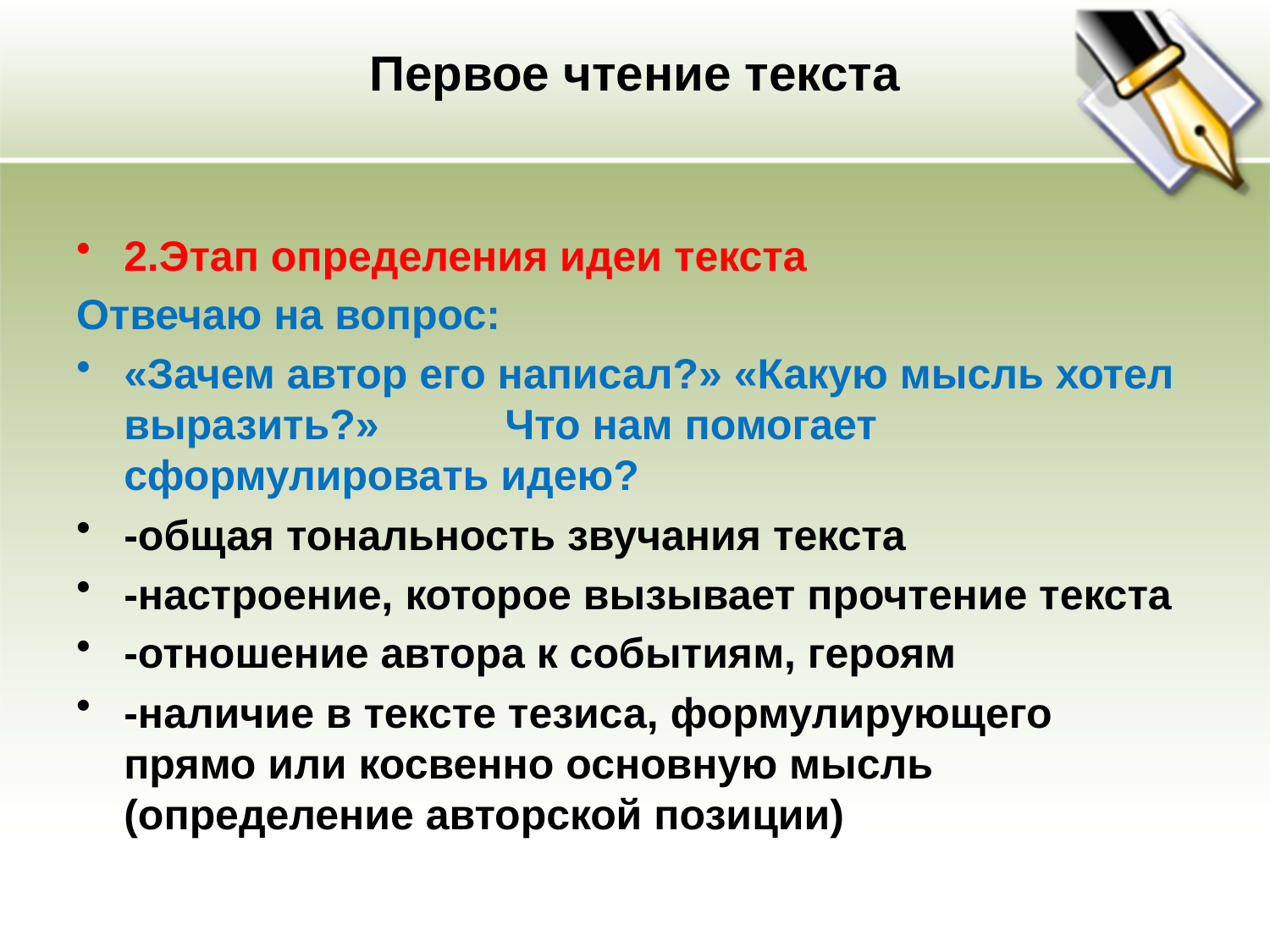

# Первое чтение текста
2.Этап определения идеи текста
Отвечаю на вопрос:
«Зачем автор его написал?» «Какую мысль хотел выразить?»	Что нам помогает сформулировать идею?
-общая тональность звучания текста
-настроение, которое вызывает прочтение текста
-отношение автора к событиям, героям
-наличие в тексте тезиса, формулирующего прямо или косвенно основную мысль (определение авторской позиции)